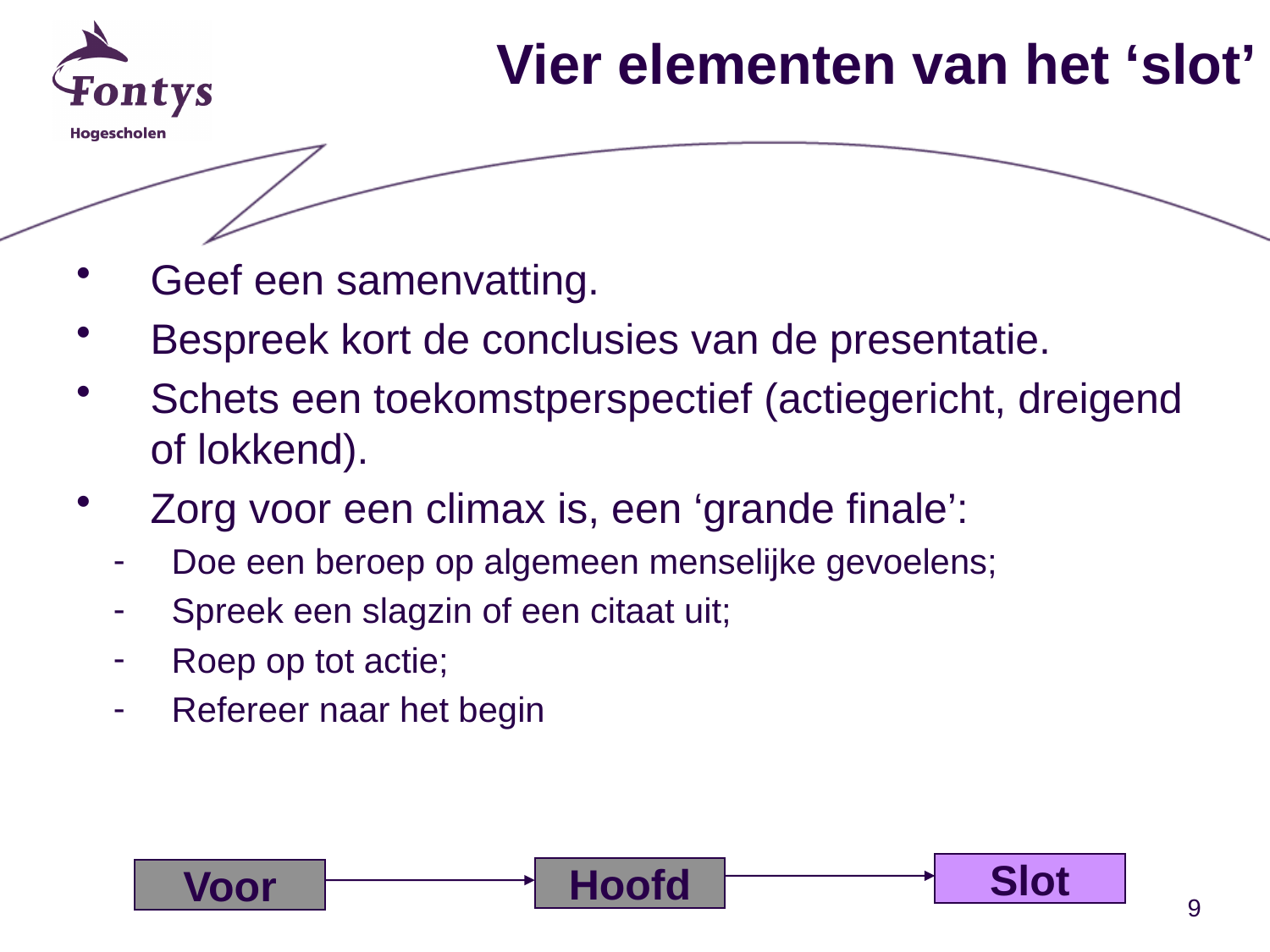

# Vier elementen van het ‘slot’
Geef een samenvatting.
Bespreek kort de conclusies van de presentatie.
Schets een toekomstperspectief (actiegericht, dreigend of lokkend).
Zorg voor een climax is, een ‘grande finale’:
Doe een beroep op algemeen menselijke gevoelens;
Spreek een slagzin of een citaat uit;
Roep op tot actie;
Refereer naar het begin
Slot
Hoofd
Voor